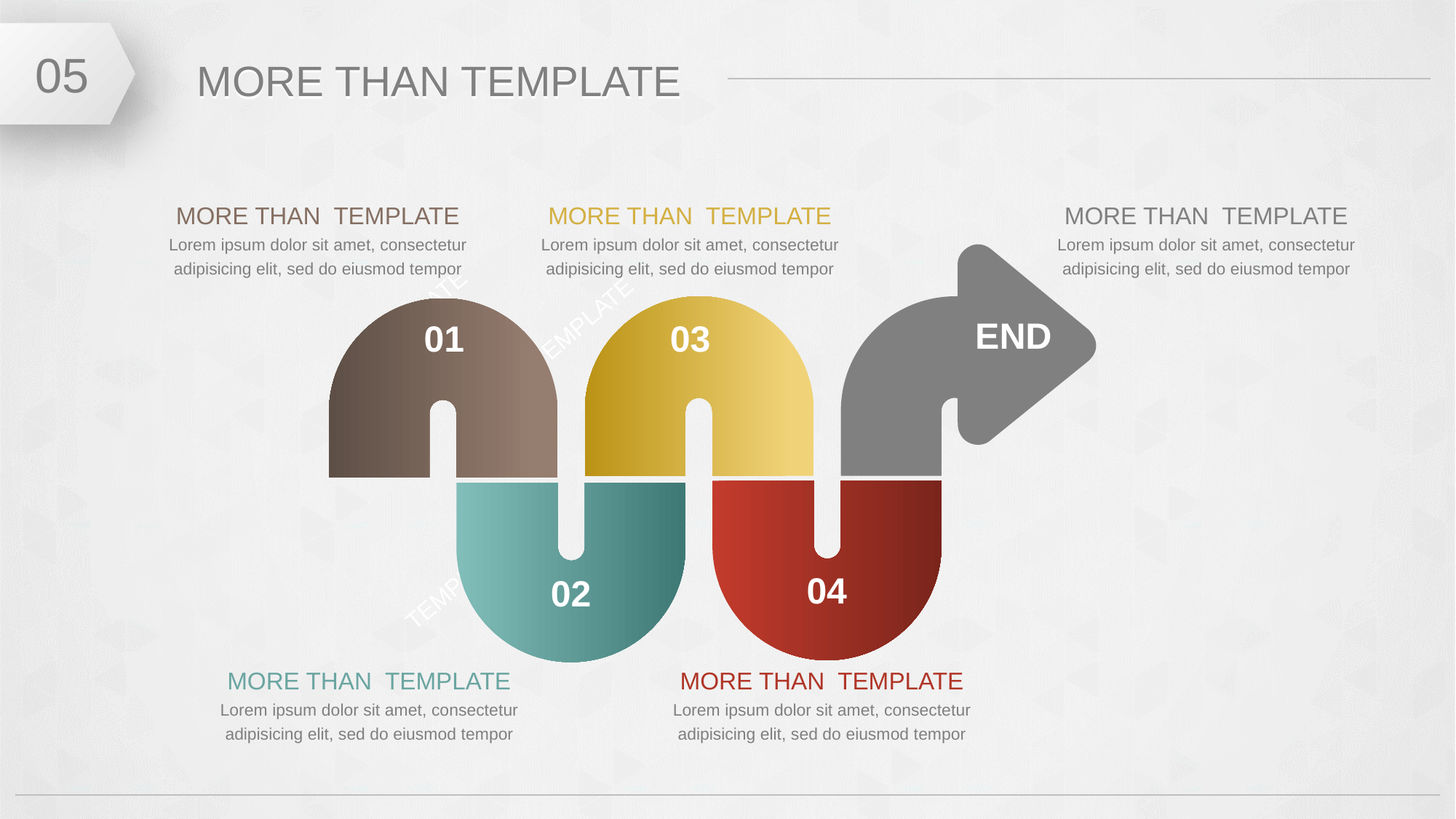

05
MORE THAN TEMPLATE

MORE THAN  TEMPLATE
Lorem ipsum dolor sit amet, consectetur adipisicing elit, sed do eiusmod tempor
MORE THAN  TEMPLATE
Lorem ipsum dolor sit amet, consectetur adipisicing elit, sed do eiusmod tempor
MORE THAN  TEMPLATE
Lorem ipsum dolor sit amet, consectetur adipisicing elit, sed do eiusmod tempor

END
TEMPLATE

03

01
TEMPLATE

04

02
TEMPLATE
MORE THAN  TEMPLATE
Lorem ipsum dolor sit amet, consectetur adipisicing elit, sed do eiusmod tempor
MORE THAN  TEMPLATE
Lorem ipsum dolor sit amet, consectetur adipisicing elit, sed do eiusmod tempor